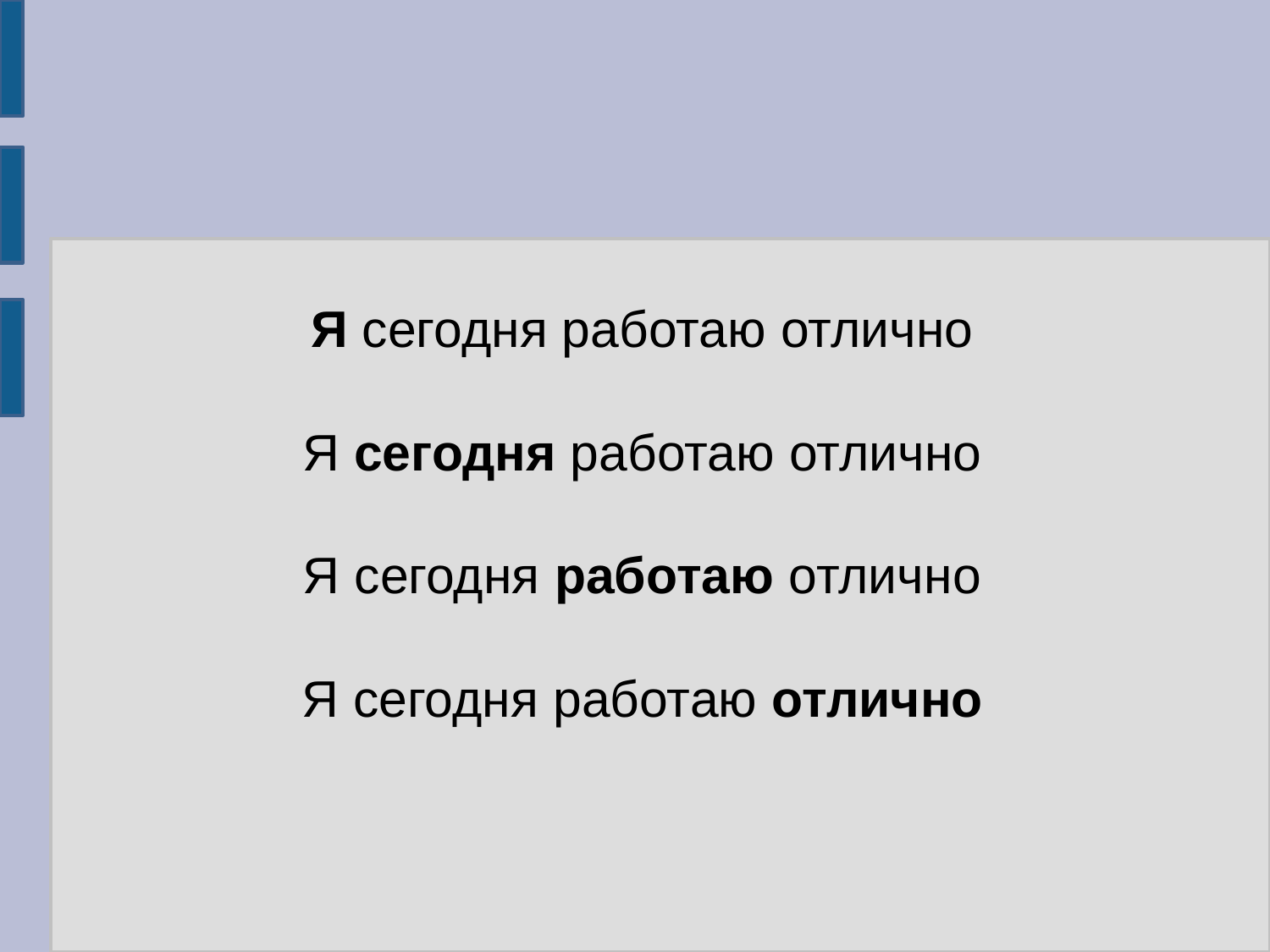

Я сегодня работаю отлично

Я сегодня работаю отлично

Я сегодня работаю отлично

Я сегодня работаю отлично